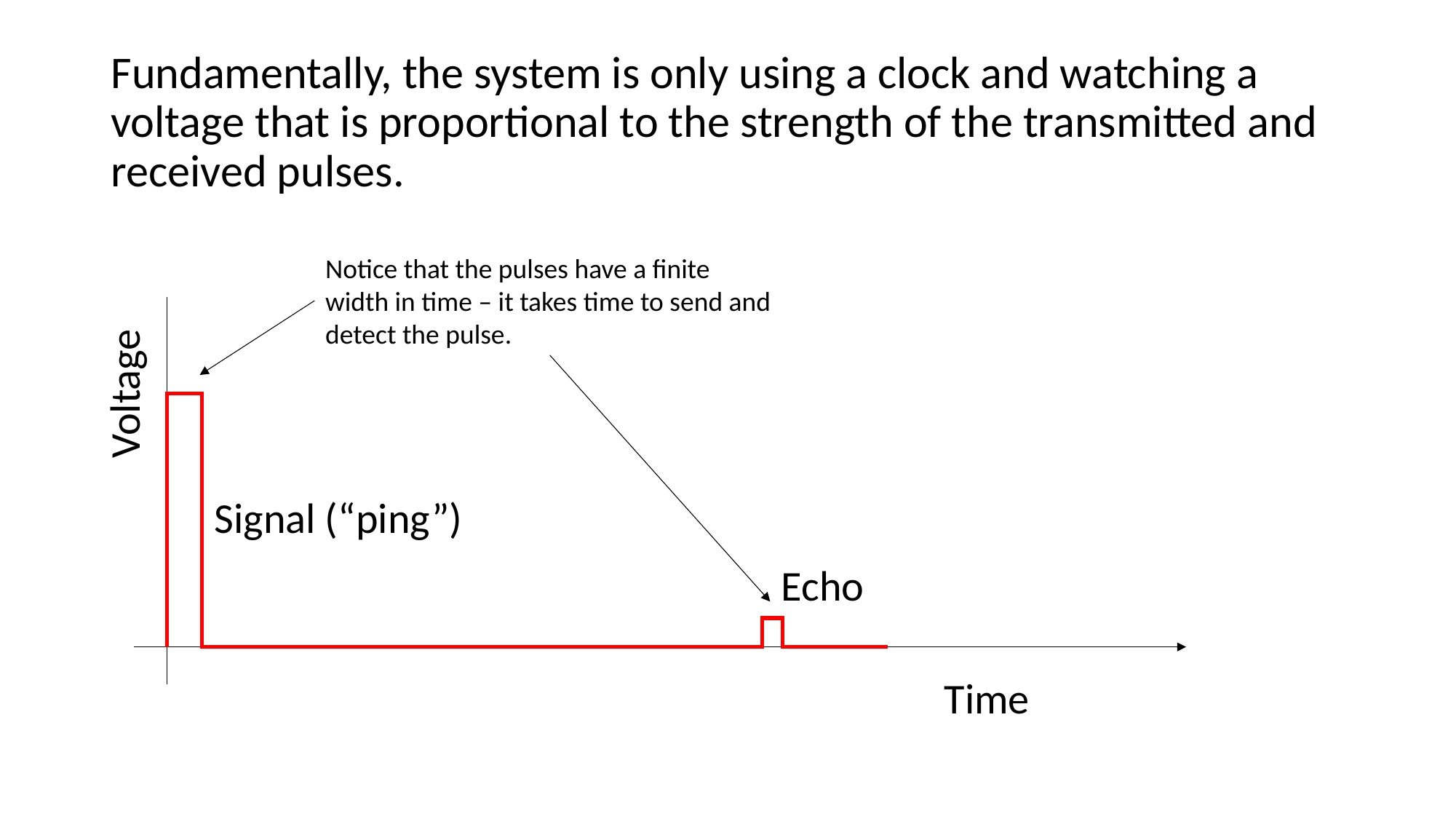

# Fundamentally, the system is only using a clock and watching a voltage that is proportional to the strength of the transmitted and received pulses.
Notice that the pulses have a finite width in time – it takes time to send and detect the pulse.
Voltage

Signal (“ping”)
Echo
Time